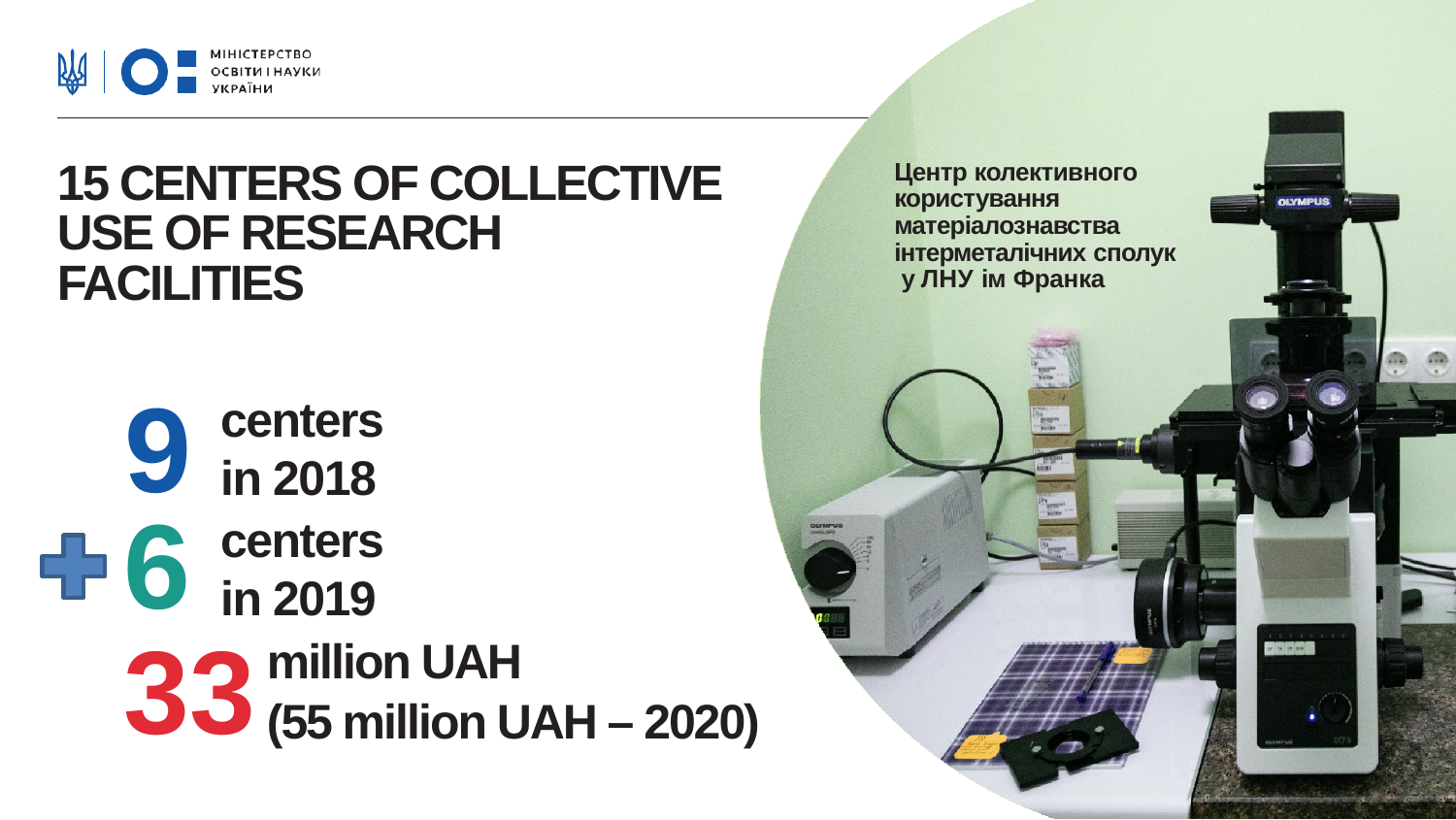

15 CENTERS OF COLLECTIVE USE OF RESEARCH FACILITIES
Центр колективного  користування  матеріалознавства  інтерметалічних сполук  у ЛНУ ім Франка
9
centers in 2018
6
centers in 2019

33
million UAH
(55 million UAH – 2020)